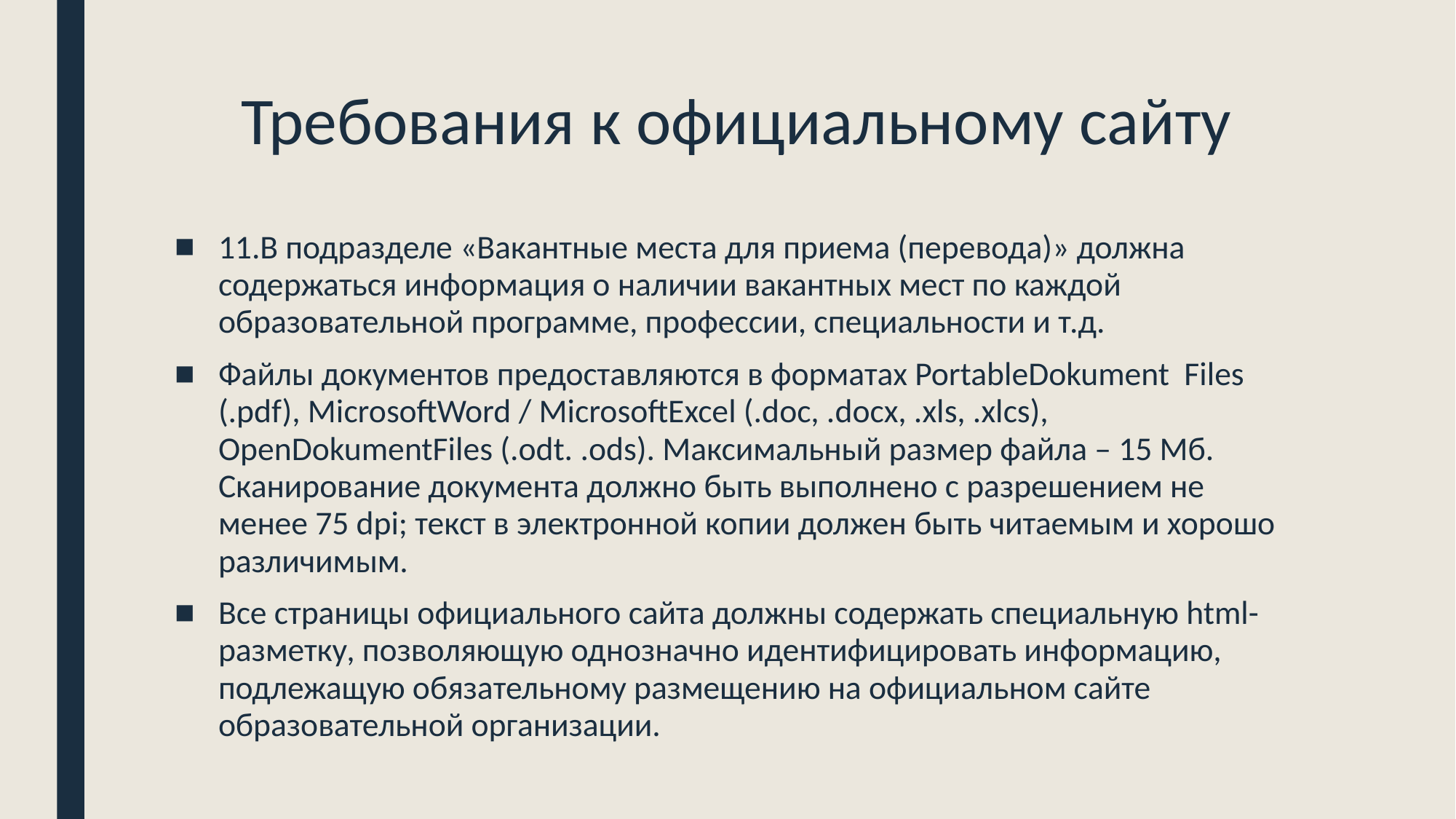

# Требования к официальному сайту
11.В подразделе «Вакантные места для приема (перевода)» должна содержаться информация о наличии вакантных мест по каждой образовательной программе, профессии, специальности и т.д.
Файлы документов предоставляются в форматах PortableDokument  Files (.pdf), MicrosoftWord / MicrosoftExcel (.doc, .docx, .xls, .xlcs), OpenDokumentFiles (.odt. .ods). Максимальный размер файла – 15 Мб. Сканирование документа должно быть выполнено с разрешением не менее 75 dpi; текст в электронной копии должен быть читаемым и хорошо различимым.
Все страницы официального сайта должны содержать специальную html-разметку, позволяющую однозначно идентифицировать информацию, подлежащую обязательному размещению на официальном сайте образовательной организации.